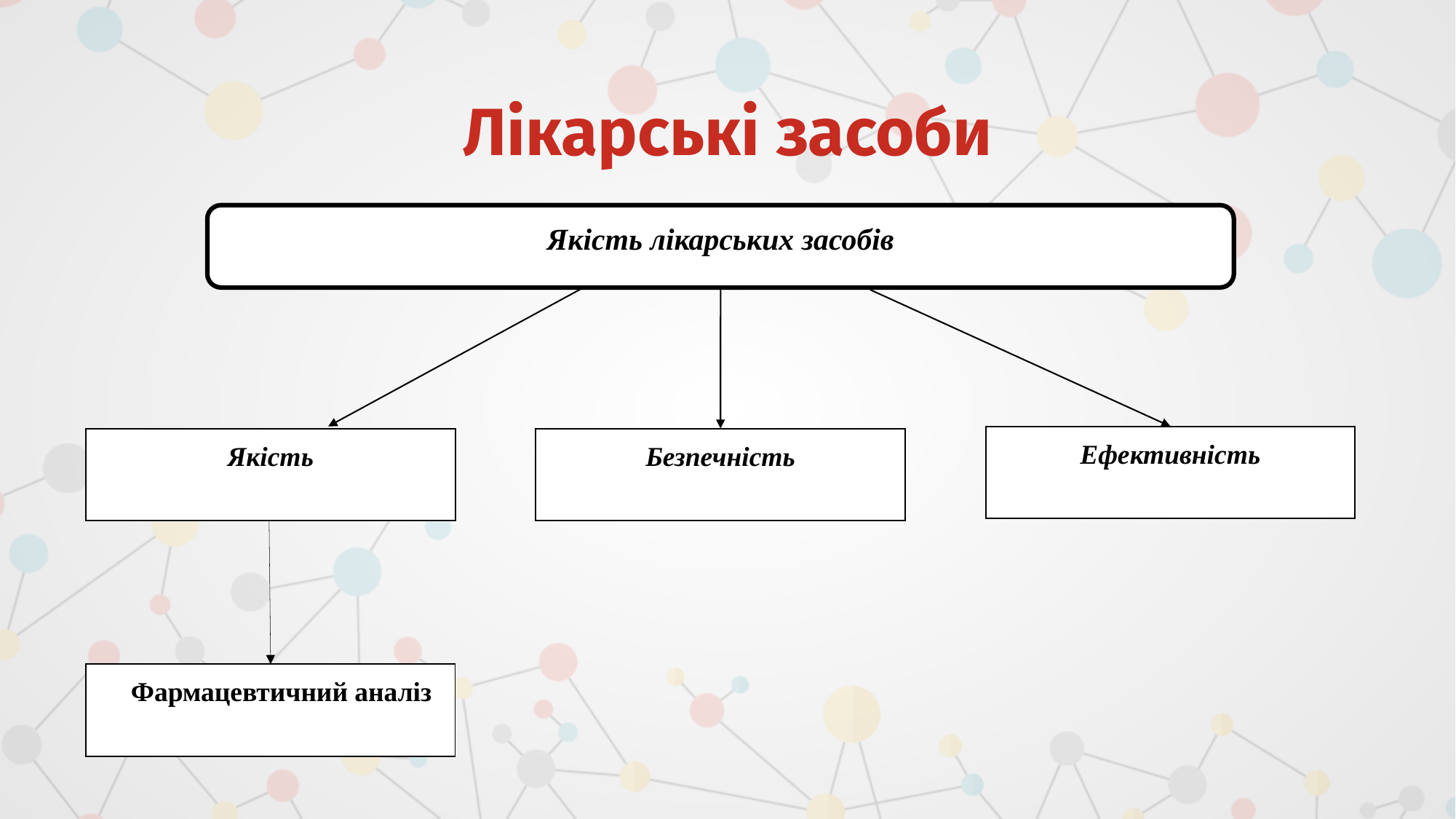

# Лікарські засоби
Якість лікарських засобів

Ефективність

Якість

Безпечність

Фармацевтичний аналіз